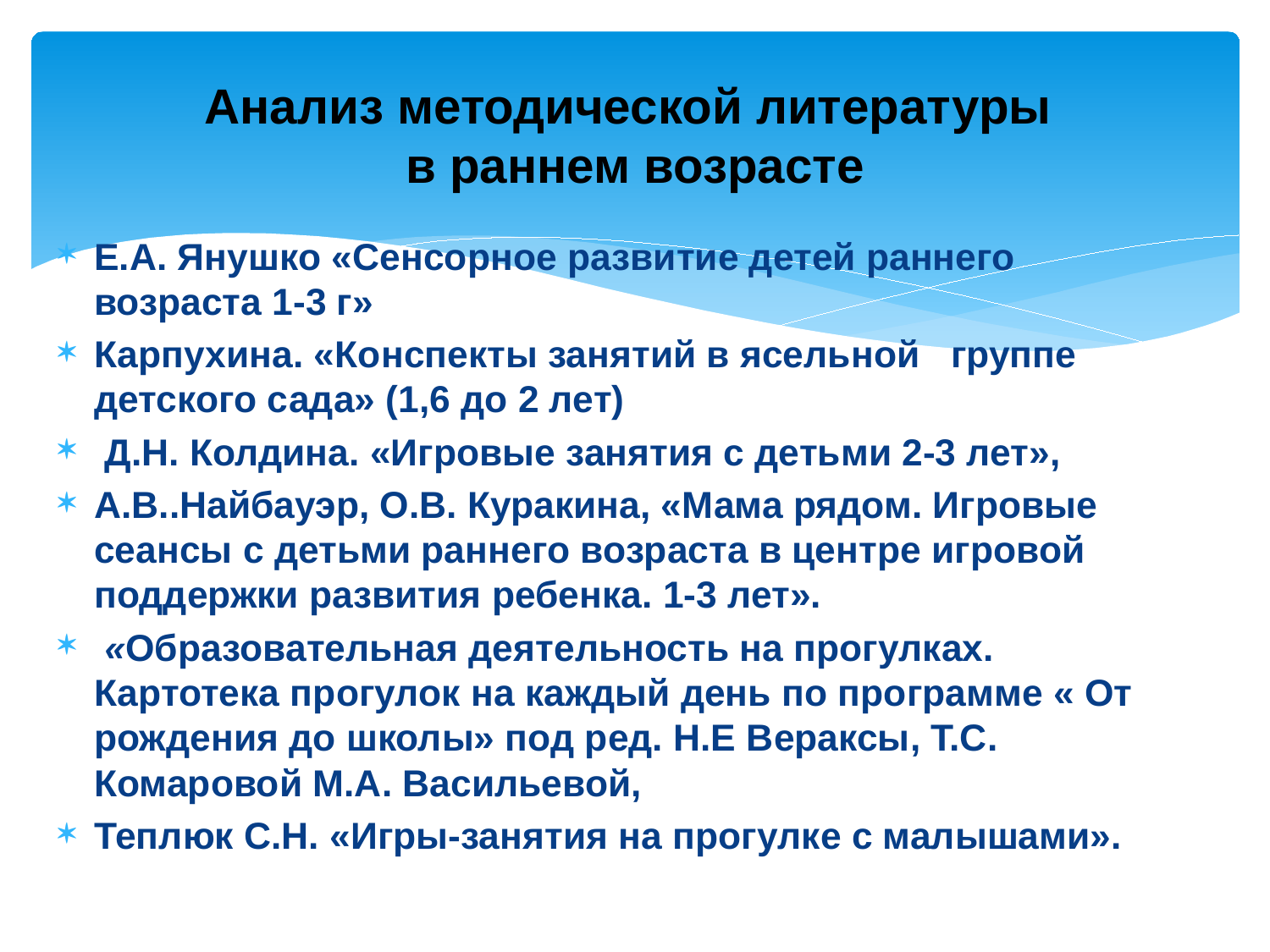

# Анализ методической литературы в раннем возрасте
Е.А. Янушко «Сенсорное развитие детей раннего возраста 1-3 г»
Карпухина. «Конспекты занятий в ясельной   группе детского сада» (1,6 до 2 лет)
 Д.Н. Колдина. «Игровые занятия с детьми 2-3 лет»,
А.В..Найбауэр, О.В. Куракина, «Мама рядом. Игровые сеансы с детьми раннего возраста в центре игровой поддержки развития ребенка. 1-3 лет».
 «Образовательная деятельность на прогулках. Картотека прогулок на каждый день по программе « От рождения до школы» под ред. Н.Е Вераксы, Т.С. Комаровой М.А. Васильевой,
Теплюк С.Н. «Игры-занятия на прогулке с малышами».